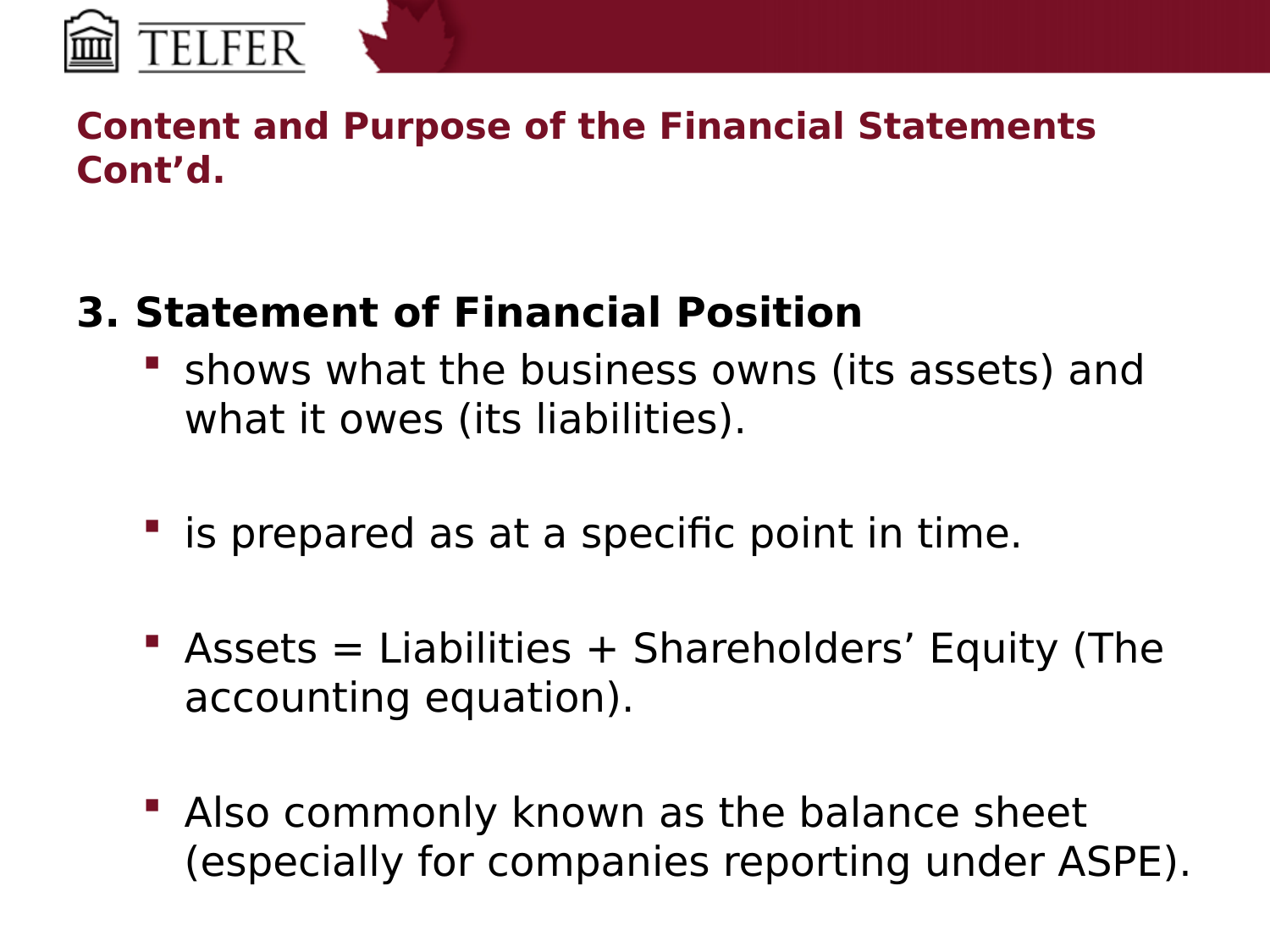

# Content and Purpose of the Financial Statements Cont’d.

3. Statement of Financial Position
shows what the business owns (its assets) and what it owes (its liabilities).

is prepared as at a specific point in time.

Assets = Liabilities + Shareholders’ Equity (The accounting equation).

Also commonly known as the balance sheet (especially for companies reporting under ASPE).